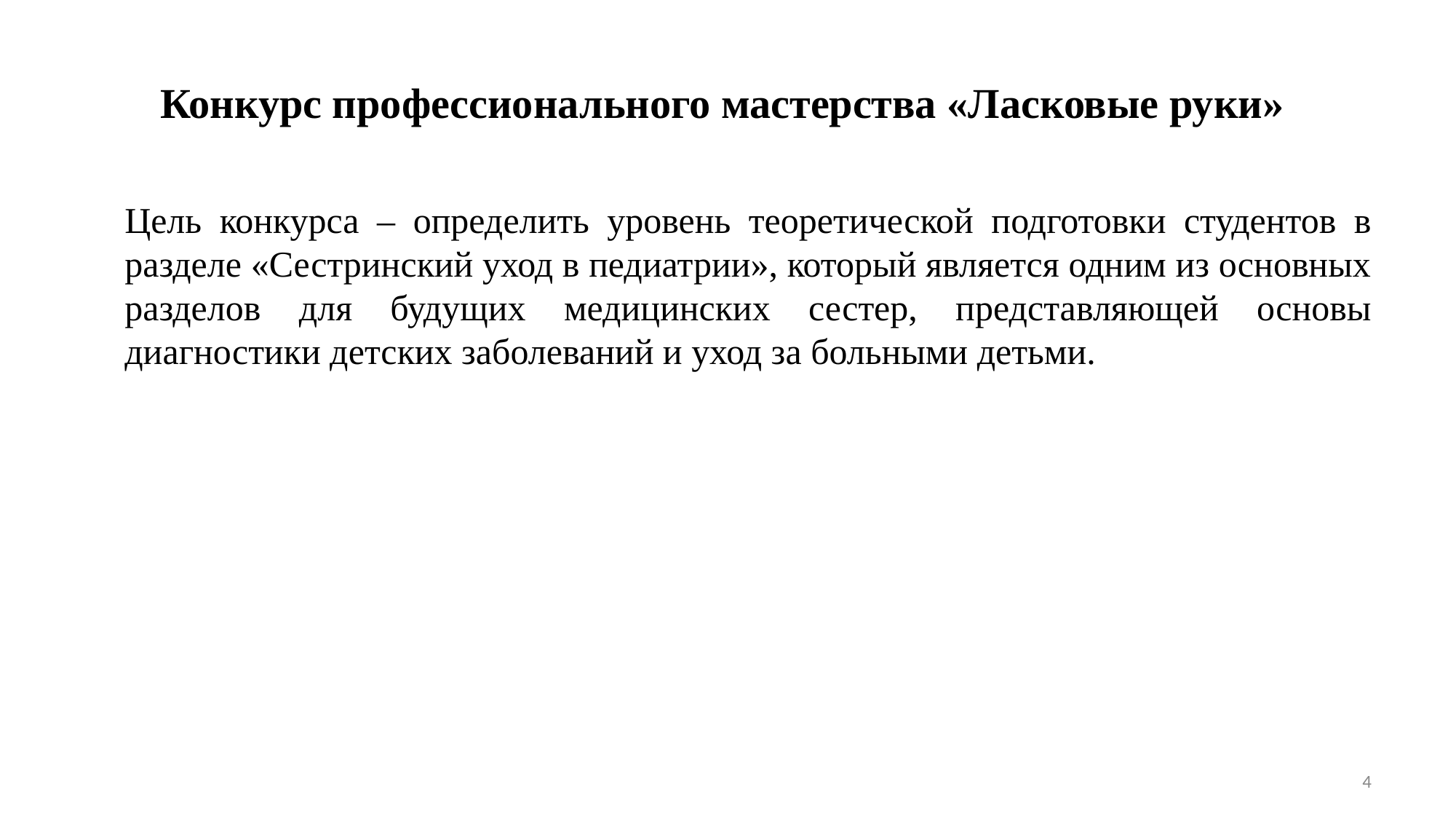

# Конкурс профессионального мастерства «Ласковые руки»
Цель конкурса – определить уровень теоретической подготовки студентов в разделе «Сестринский уход в педиатрии», который является одним из основных разделов для будущих медицинских сестер, представляющей основы диагностики детских заболеваний и уход за больными детьми.

4